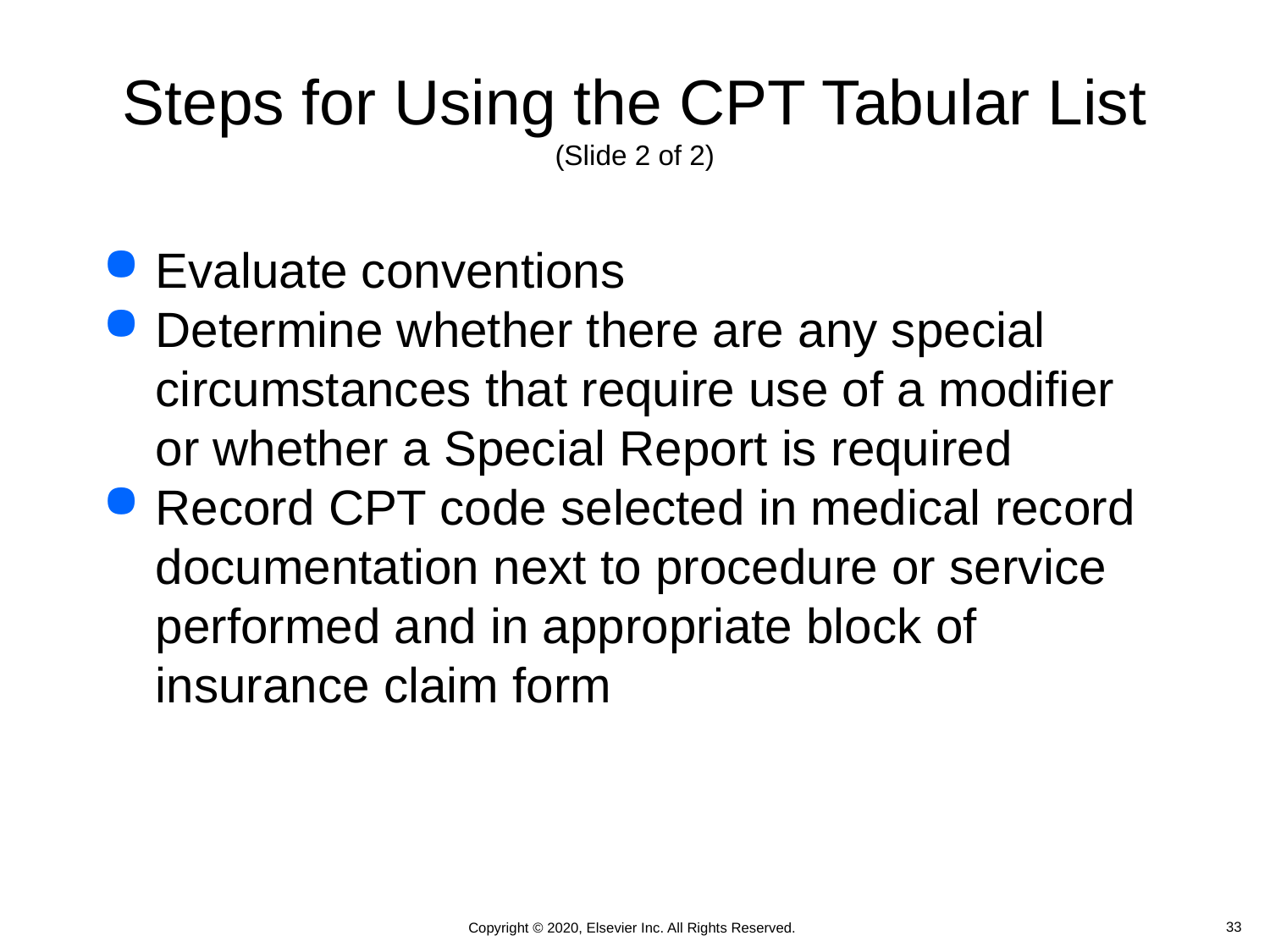

# Steps for Using the CPT Tabular List (Slide 2 of 2)
Evaluate conventions
Determine whether there are any special circumstances that require use of a modiﬁer or whether a Special Report is required
Record CPT code selected in medical record documentation next to procedure or service performed and in appropriate block of insurance claim form
 33